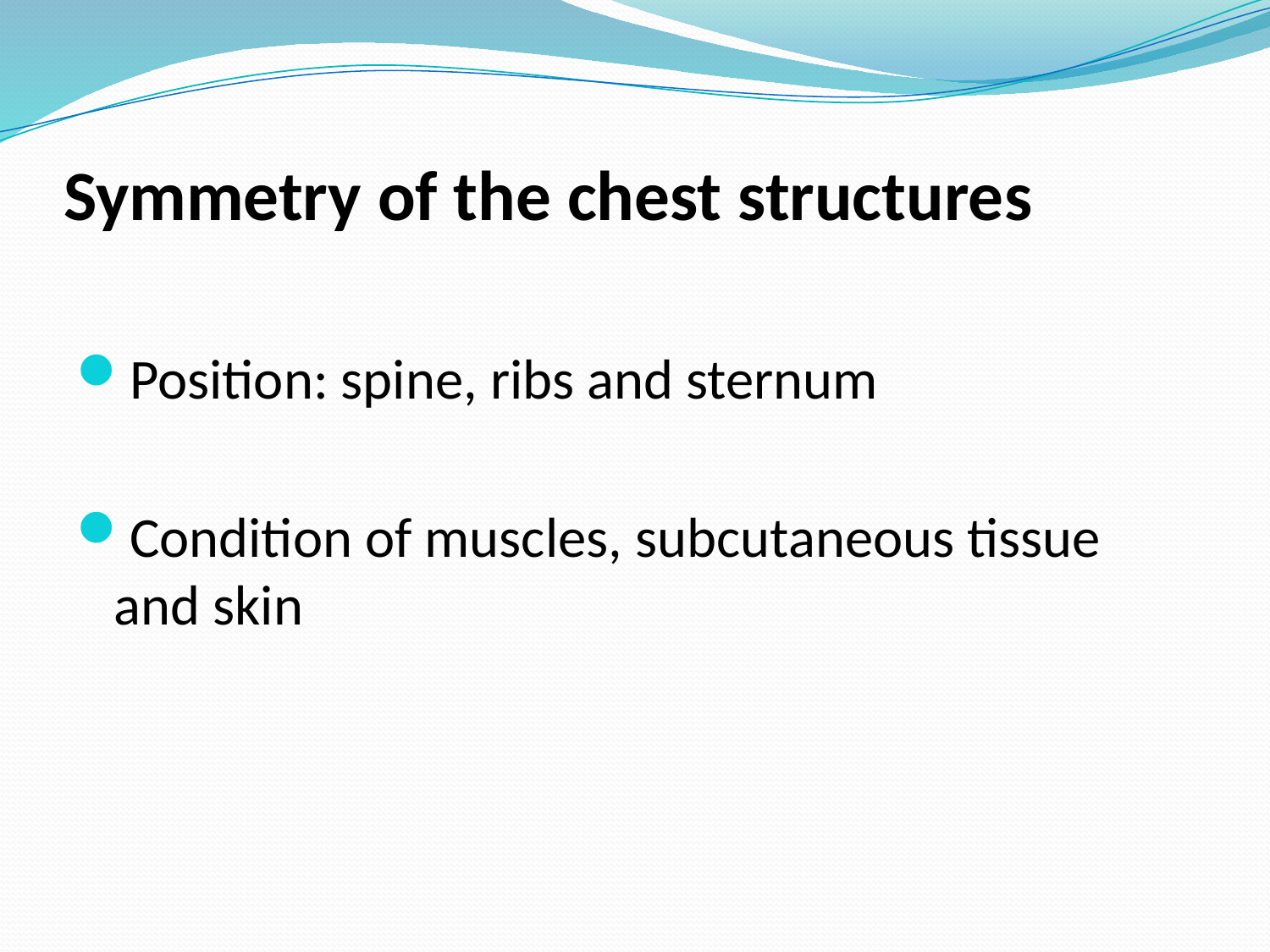

# Symmetry of the chest structures
Position: spine, ribs and sternum

Condition of muscles, subcutaneous tissue and skin